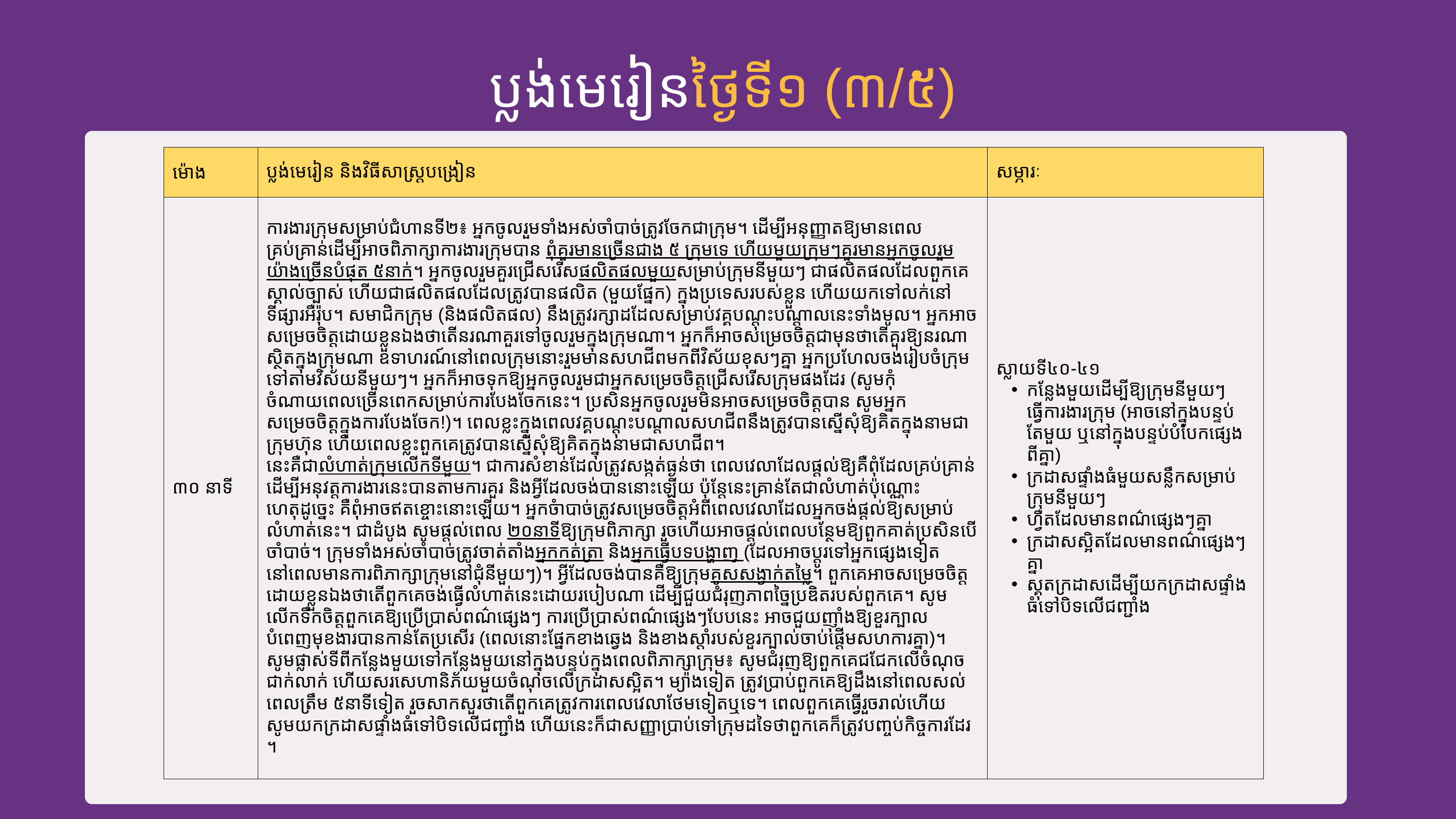

ប្លង់មេរៀនថ្ងៃទី១ (៣/៥)

| ម៉ោង | ប្លង់មេរៀន និងវិធីសាស្ត្រ​បង្រៀន​ | សម្ភារៈ |
| --- | --- | --- |
| ៣០ នាទី | ការងារក្រុមសម្រាប់​ជំហានទី២៖ អ្នកចូលរួម​ទាំងអស់​ចាំបាច់​ត្រូវ​ចែក​ជាក្រុម​។ ដើម្បី​អនុញ្ញាត​ឱ្យមាន​ពេលគ្រប់គ្រាន់​ដើម្បី​អាច​ពិភាក្សា​ការងារក្រុមបាន​ ពុំគួរ​មាន​ច្រើនជាង ៥ ក្រុមទេ ហើយមួយក្រុមៗគួរ​មាន​​អ្នកចូលរួម​យ៉ាងច្រើនបំផុត​​ ៥នាក់។ អ្នកចូលរួម​គួរ​ជ្រើសរើ​សផលិតផលមួយ​សម្រាប់ក្រុមនីមួយៗ​ ជាផលិតផលដែលពួក​គេស្គាល់​ច្បាស់​ ហើយជាផលិតផលដែលត្រូវបានផលិត (មួយផ្នែក) ក្នុងប្រទេសរបស់​ខ្លួន ហើយ​យកទៅលក់នៅ​ទីផ្សារអឺរ៉ុប។ សមាជិកក្រុម (និងផលិតផល) នឹង​ត្រូវរក្សា​ដដែល​សម្រាប់​វគ្គបណ្ដុះបណ្ដាលនេះទាំងមូល។ អ្នកអាច​សម្រេចចិត្ត​ដោយខ្លួន​ឯង​ថាតើ​នរណាគួរ​​ទៅចូលរួម​ក្នុងក្រុមណា។ អ្នកក៏អាច​សម្រេច​ចិត្ត​ជាមុន​ថាតើ​គួរឱ្យ​នរណា​ស្ថិតក្នុងក្រុមណា​ ឧទាហរណ៍​នៅពេល​ក្រុមនោះរួម​មាន​​សហជីព​មកពី​វិស័យ​ខុសៗ​គ្នា​ អ្នកប្រហែល​ចង់រៀបចំ​ក្រុម​ទៅតាមវិស័យ​នីមួយៗ​។ អ្នកក៏អាច​ទុក​ឱ្យ​អ្នកចូលរួម​ជាអ្នក​សម្រេច​ចិត្ត​ជ្រើសរើស​ក្រុមផងដែរ (សូមកុំចំណាយពេលច្រើនពេកសម្រាប់​ការបែងចែកនេះ។ ប្រសិនអ្នកចូលរួម​មិនអាច​សម្រេច​ចិត្ត​បាន​ សូមអ្នកសម្រេចចិត្ត​ក្នុងការបែងចែក!​)។ ពេលខ្លះក្នុងពេលវគ្គ​បណ្ដុះបណ្ដាលសហជីព​នឹង​ត្រូវបាន​ស្នើសុំ​​ឱ្យគិត​ក្នុងនាម​ជាក្រុមហ៊ុន ហើយពេលខ្លះ​ពួកគេ​ត្រូវបាន​ស្នើសុំ​ឱ្យ​គិតក្នុងនាម​ជាសហជីព​។ នេះគឺជាលំហាត់ក្រុមលើកទីមួយ។ ជាការសំខាន់​ដែល​ត្រូវសង្កត់ធ្ងន់ថា ពេលវេលា​ដែល​ផ្ដល់​ឱ្យគឺ​ពុំដែល​គ្រប់គ្រាន់​ដើម្បី​អនុវត្ត​ការងារ​នេះបាន​តាម​ការគួរ​ និងអ្វីដែលចង់បាននោះឡើយ ប៉ុន្តែ​នេះគ្រាន់តែ​​ជាលំហាត់​ប៉ុណ្ណោះ ហេតុដូច្នេះ គឺ​ពុំអាច​ឥតខ្ចោះនោះឡើយ។ អ្នកចំាបាច់​ត្រូវសម្រេច​ចិត្ត​​អំពីពេលវេលា​ដែល​អ្នក​ចង់​ផ្ដល់​ឱ្យ​សម្រាប់លំហាត់នេះ​។ ជាដំបូង ​សូមផ្ដល់​ពេល​ ២០នាទី​ឱ្យ​ក្រុម​ពិភាក្សា​ រួចហើយ​អាច​ផ្ដល់​ពេល​បន្ថែម​​ឱ្យ​ពួកគាត់​ប្រសិនបើចាំបាច់។ ក្រុមទាំងអស់​ចាំបាច់​ត្រូវ​ចាត់តាំង​អ្នកកត់​ត្រា​ និងអ្នកធ្វើ​បទ​បង្ហាញ (ដែលអាចប្ដូរទៅអ្នកផ្សេងទៀត​នៅពេលមានការ​ពិភាក្សាក្រុម​នៅជុំ​នីមួយៗ)។ អ្វីដែលចង់បាន​គឺ​ឱ្យ​ក្រុម​គូស​សង្វាក់​តម្លៃ​។ ពួកគេ​អាចសម្រេចចិត្ត​ដោយ​ខ្លួន​ឯង​ថាតើ​ពួកគេ​ចង់ធ្វើលំហាត់នេះដោយរបៀបណា ដើម្បី​ជួយជំរុញ​ភាព​ច្នៃប្រឌិតរបស់ពួកគេ។ សូមលើកទឹកចិត្ត​ពួកគេ​ឱ្យ​ប្រើប្រាស់​ពណ៌ផ្សេងៗ​ ការប្រើប្រាស់​ពណ៌ផ្សេងៗ​បែបនេះ អាចជួយញ៉ាំ​ងឱ្យខួរក្បាល​បំពេញមុខងារ​បានកាន់តែប្រសើរ​ (ពេលនោះ​ផ្នែកខាងឆ្វេង និងខាងស្ដាំ​របស់​ខួរក្បាល់​ចាប់ផ្ដើម​សហការគ្នា​)។ សូមផ្លាស់ទីពី​កន្លែង​មួយ​ទៅកន្លែងមួយ​នៅក្នុងបន្ទប់ក្នុង​ពេលពិភាក្សាក្រុម​៖ សូមជំរុញ​ឱ្យពួកគេជជែកលើ​ចំណុច​ជាក់លាក់ ហើយ​សរសេហានិភ័យមួយចំណុចលើក្រដាសស្អិត។ ​​ម្យ៉ាងទៀត ត្រូវ​ប្រាប់​ពួកគេ​ឱ្យ​ដឹង​នៅពេលសល់​ពេលត្រឹម ៥នាទីទៀត រួចសាកសួរ​ថាតើ​ពួកគេ​ត្រូវការ​ពេលវេលា​ថែមទៀត​ឬទេ។ ពេលពួកគេ​ធ្វើ​រួចរាល់​ហើយ សូមយកក្រដាសផ្ទាំងធំទៅបិទលើជញ្ជាំង​ ហើយនេះ​ក៏ជាសញ្ញា​ប្រាប់​ទៅ​ក្រុមដទៃថាពួកគេ​ក៏ត្រូវ​បញ្ចប់កិច្ចការដែរ​។ | ស្លាយទី​៤០-៤១ កន្លែងមួយ​ដើម្បី​ឱ្យ​ក្រុមនីមួយៗ​ធ្វើការងារក្រុម (អាចនៅក្នុងបន្ទប់តែមួយ​ ឬនៅក្នុងបន្ទប់​បំបែកផ្សេងពីគ្នា​) ក្រដាសផ្ទាំងធំមួយសន្លឹក​សម្រាប់​ក្រុមនីមួយៗ​ ហ្វឺតដែលមានពណ៌ផ្សេងៗ​គ្នា​ ក្រដាសស្អិត​ដែលមានពណ៌ផ្សេង​ៗ​​គ្នា ស្គុតក្រដាស​ដើម្បី​យក​ក្រដាសផ្ទាំងធំ​ទៅបិទលើជញ្ជាំង​ |